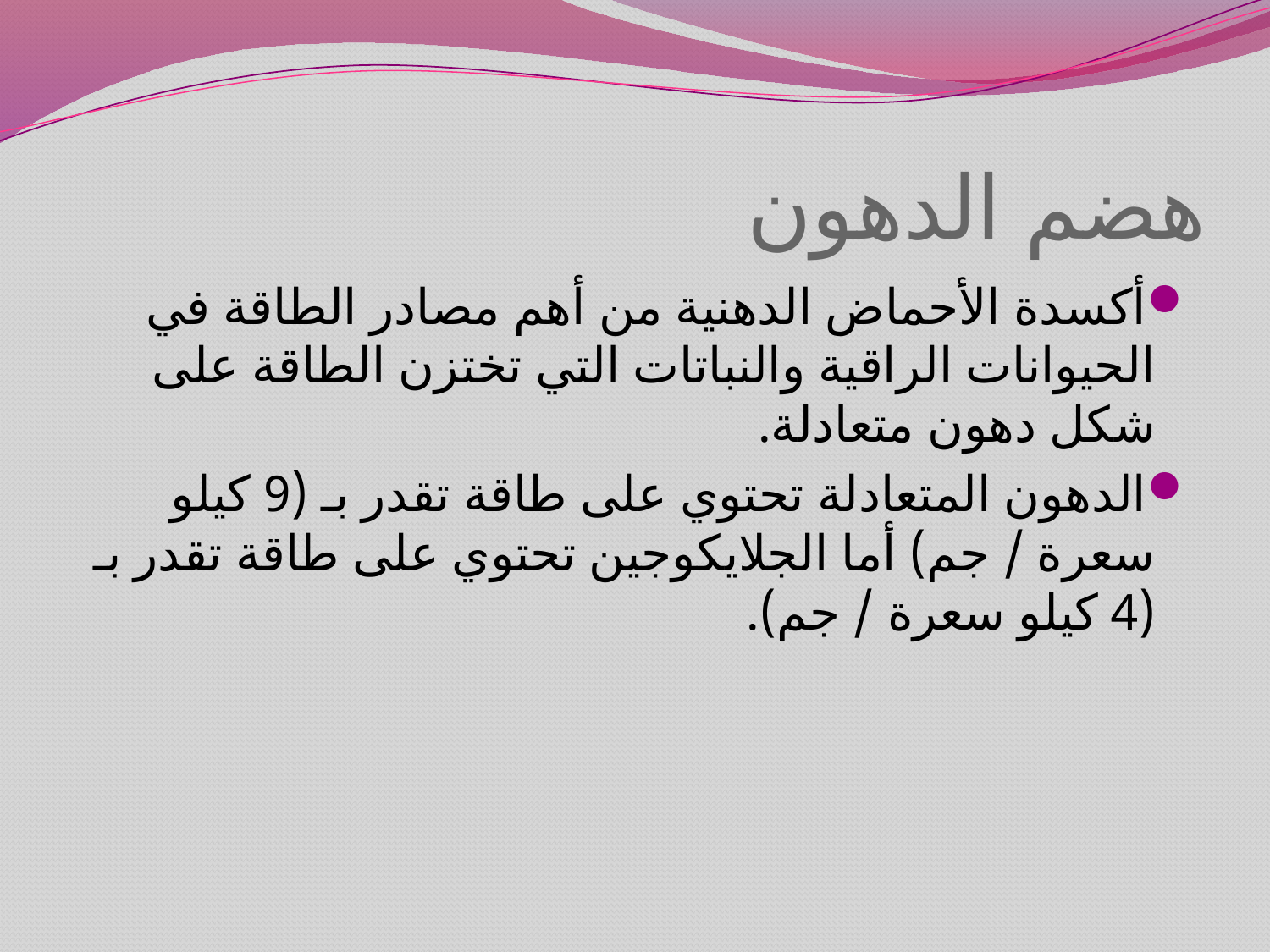

# هضم الدهون
أكسدة الأحماض الدهنية من أهم مصادر الطاقة في الحيوانات الراقية والنباتات التي تختزن الطاقة على شكل دهون متعادلة.
الدهون المتعادلة تحتوي على طاقة تقدر بـ (9 كيلو سعرة / جم) أما الجلايكوجين تحتوي على طاقة تقدر بـ (4 كيلو سعرة / جم).